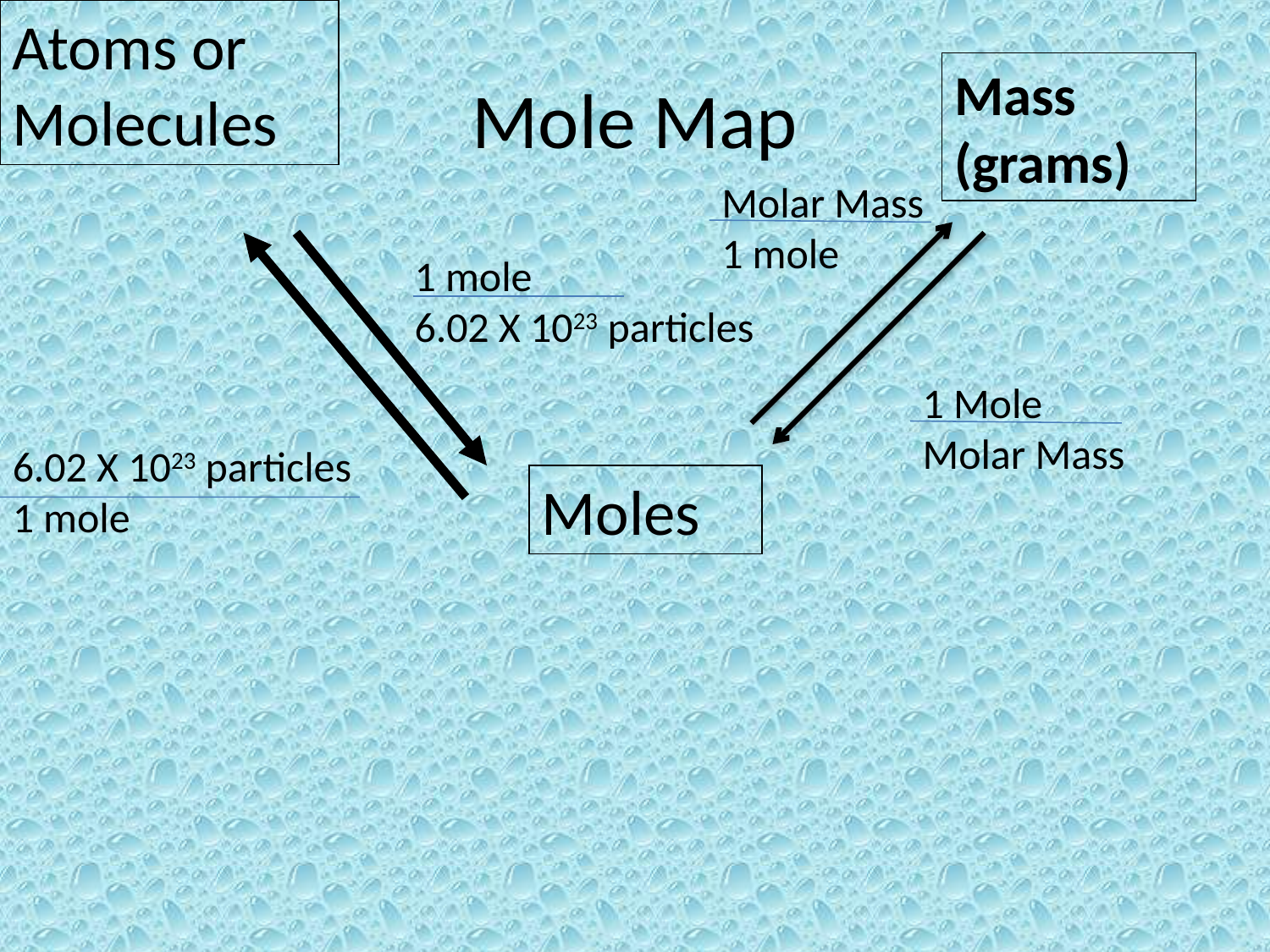

Atoms or Molecules
# Mole Map
Mass (grams)
Molar Mass
1 mole

1 mole
6.02 X 1023 particles
1 Mole
Molar Mass
6.02 X 1023 particles
1 mole

Moles